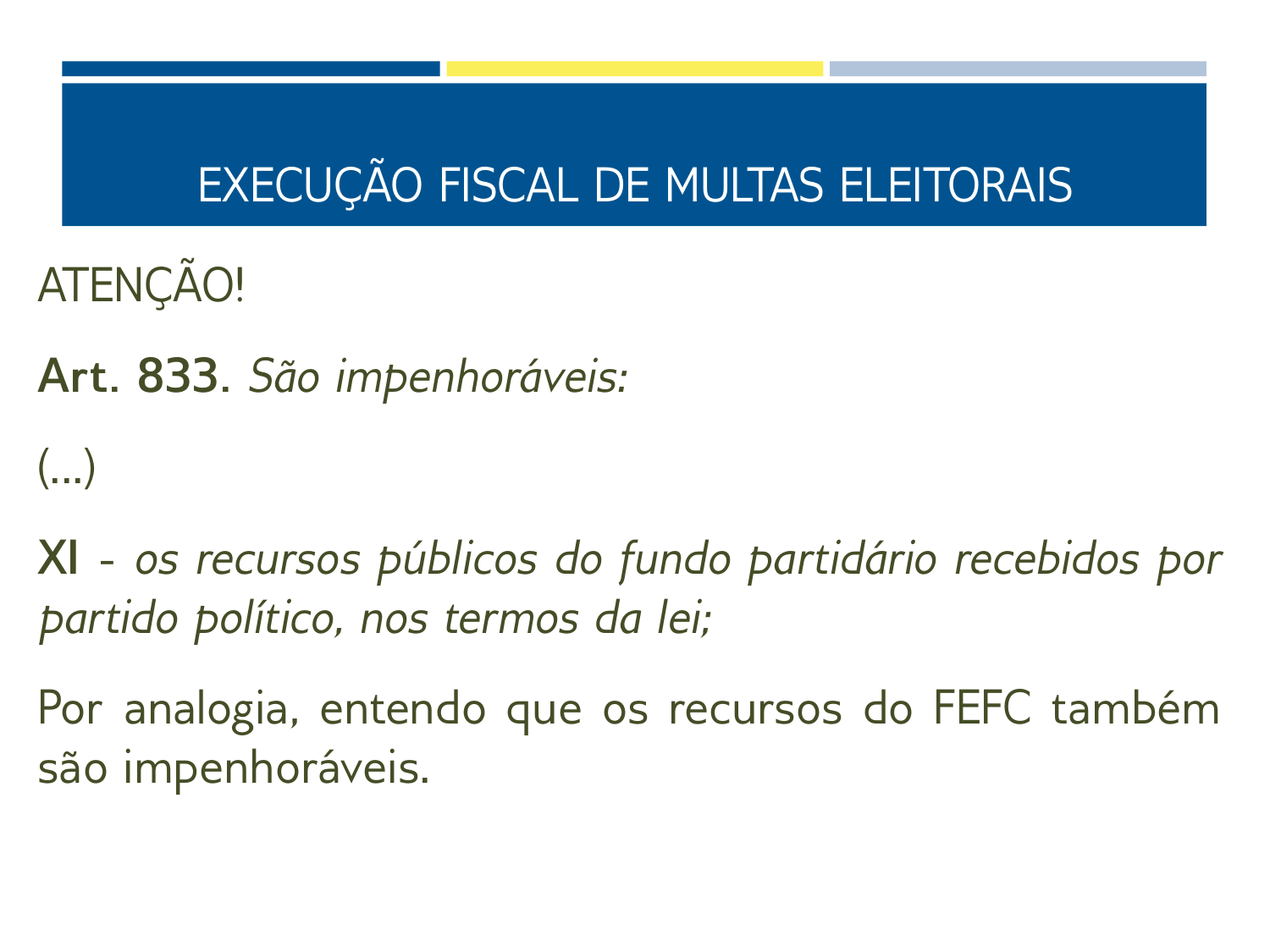

# EXECUÇÃO FISCAL DE MULTAS ELEITORAIS
ATENÇÃO!
Art. 833. São impenhoráveis:
(...)
XI - os recursos públicos do fundo partidário recebidos por partido político, nos termos da lei;
Por analogia, entendo que os recursos do FEFC também são impenhoráveis.